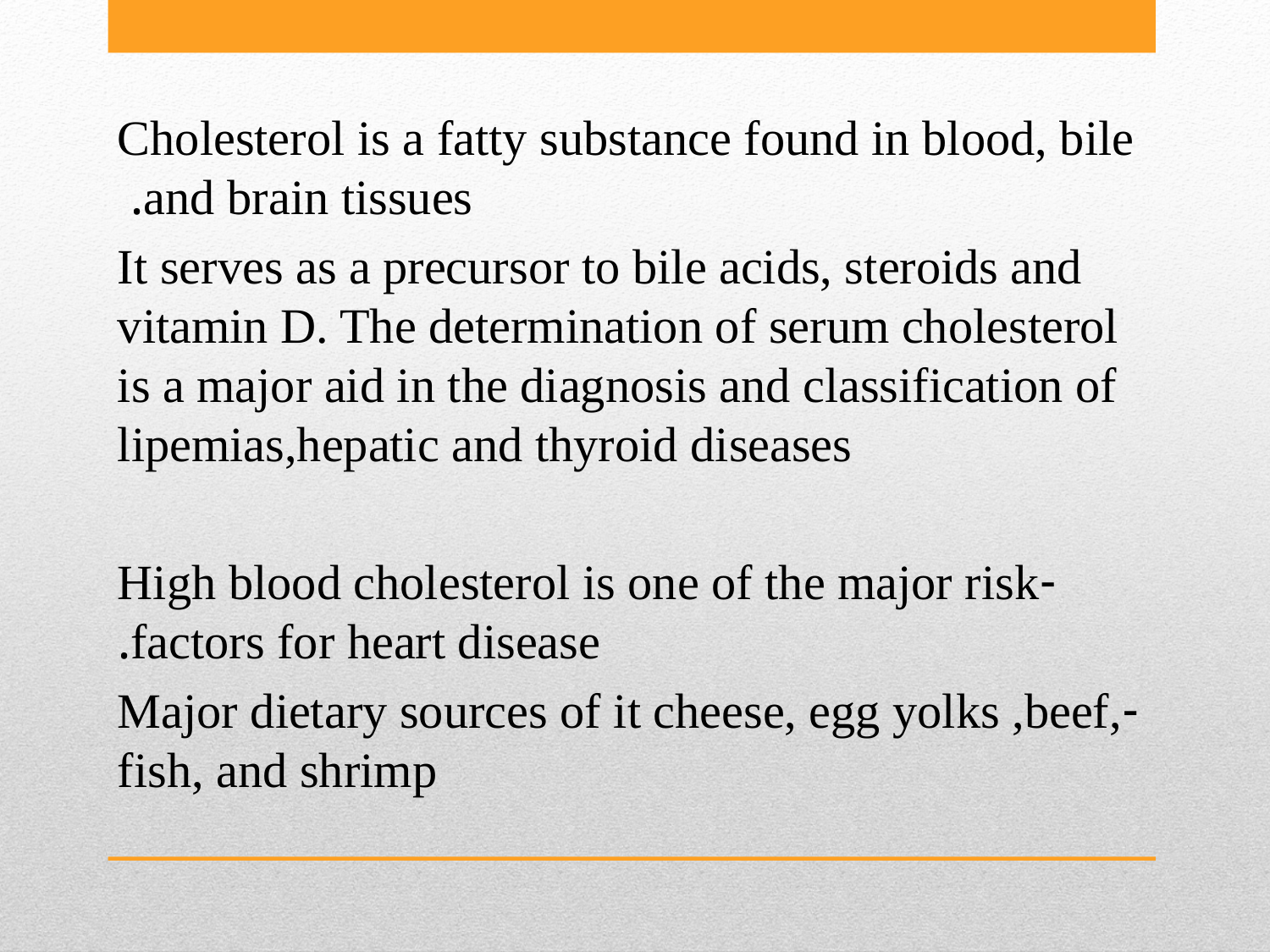

Cholesterol is a fatty substance found in blood, bile and brain tissues.
It serves as a precursor to bile acids, steroids and vitamin D. The determination of serum cholesterol is a major aid in the diagnosis and classification of lipemias,hepatic and thyroid diseases

-High blood cholesterol is one of the major risk factors for heart disease.
-Major dietary sources of it cheese, egg yolks ,beef, fish, and shrimp

#